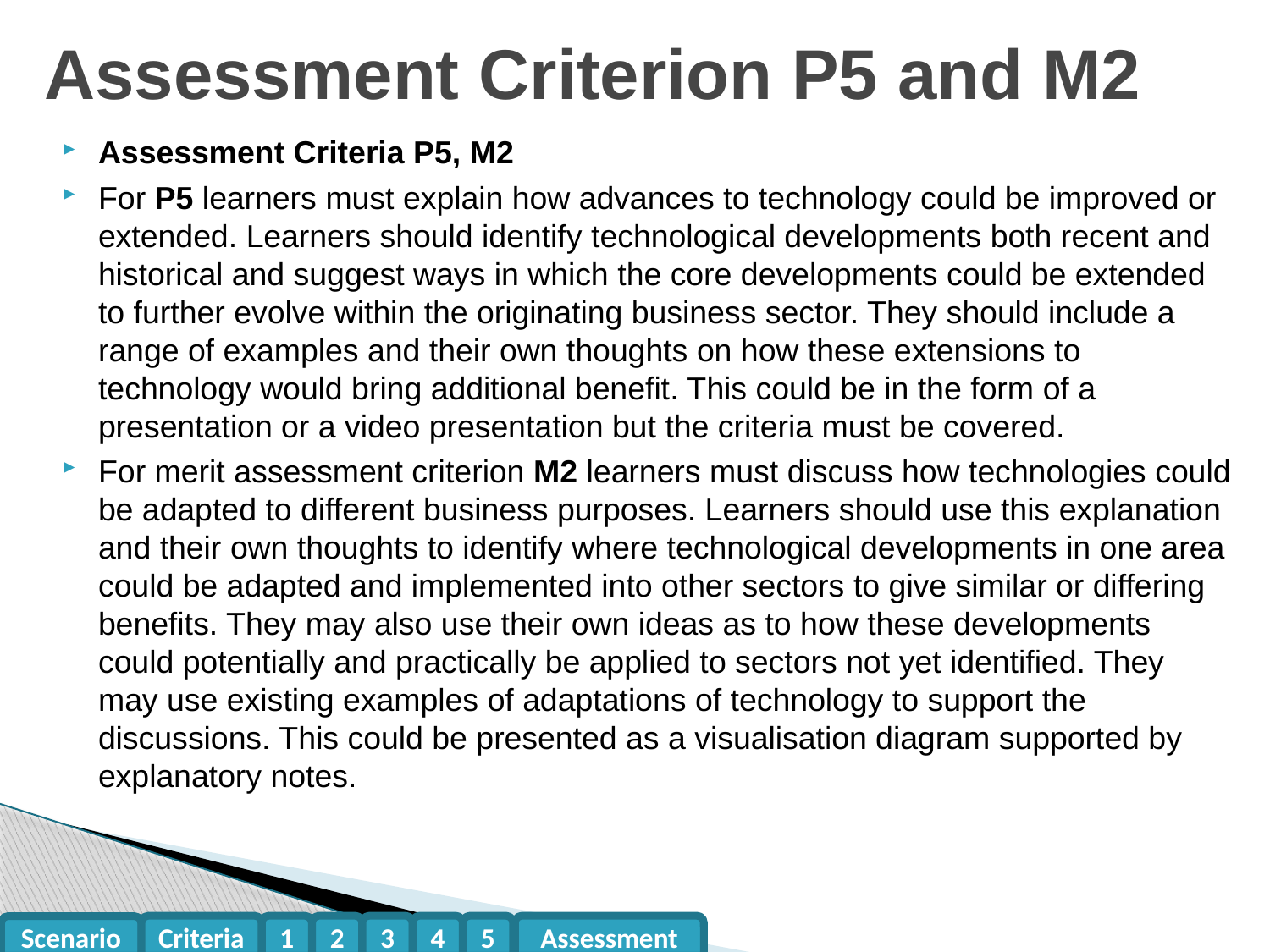

# Assessment Criterion P5 and M2
Assessment Criteria P5, M2
For P5 learners must explain how advances to technology could be improved or extended. Learners should identify technological developments both recent and historical and suggest ways in which the core developments could be extended to further evolve within the originating business sector. They should include a range of examples and their own thoughts on how these extensions to technology would bring additional benefit. This could be in the form of a presentation or a video presentation but the criteria must be covered.
For merit assessment criterion M2 learners must discuss how technologies could be adapted to different business purposes. Learners should use this explanation and their own thoughts to identify where technological developments in one area could be adapted and implemented into other sectors to give similar or differing benefits. They may also use their own ideas as to how these developments could potentially and practically be applied to sectors not yet identified. They may use existing examples of adaptations of technology to support the discussions. This could be presented as a visualisation diagram supported by explanatory notes.